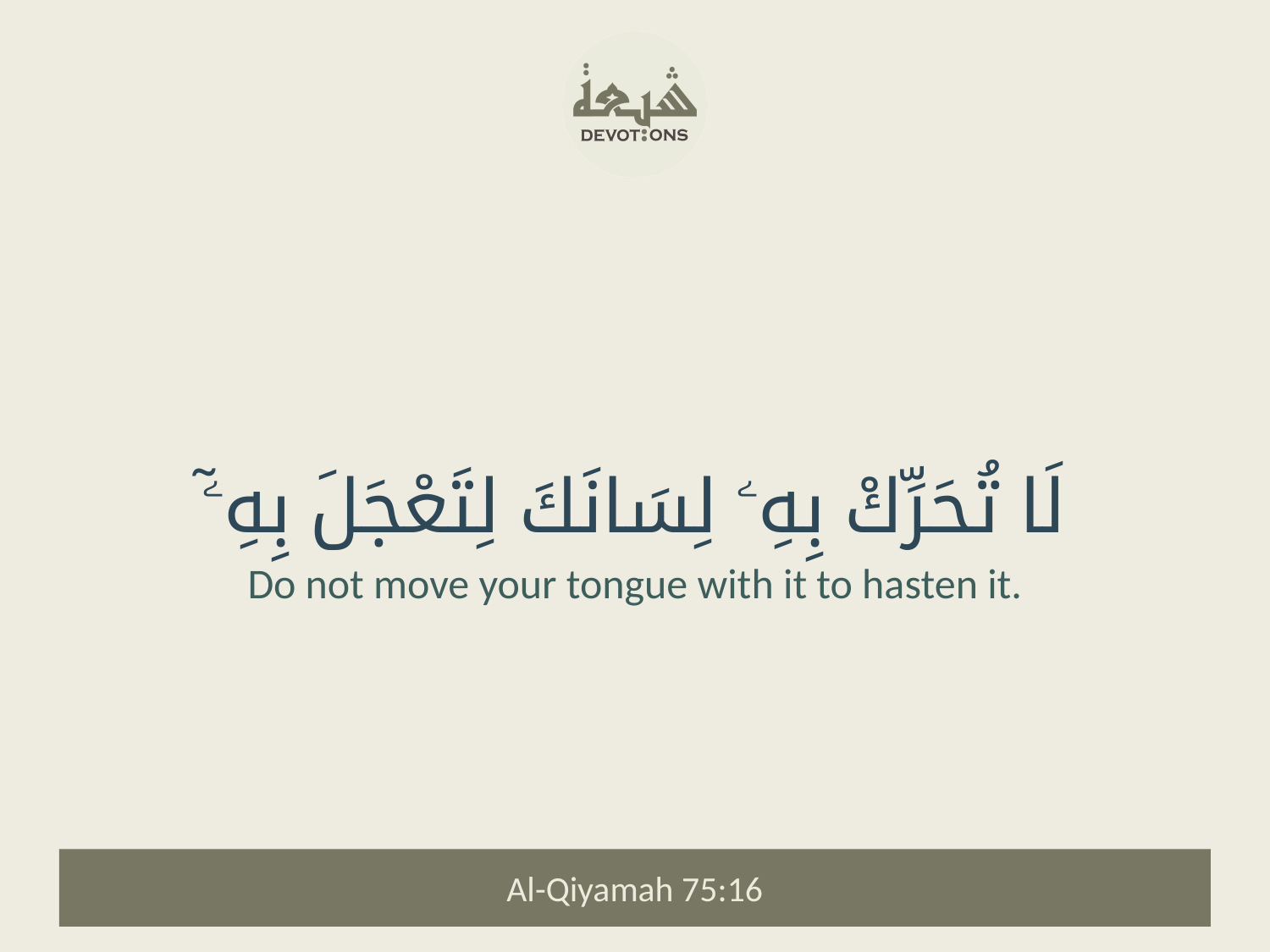

لَا تُحَرِّكْ بِهِۦ لِسَانَكَ لِتَعْجَلَ بِهِۦٓ
Do not move your tongue with it to hasten it.
Al-Qiyamah 75:16